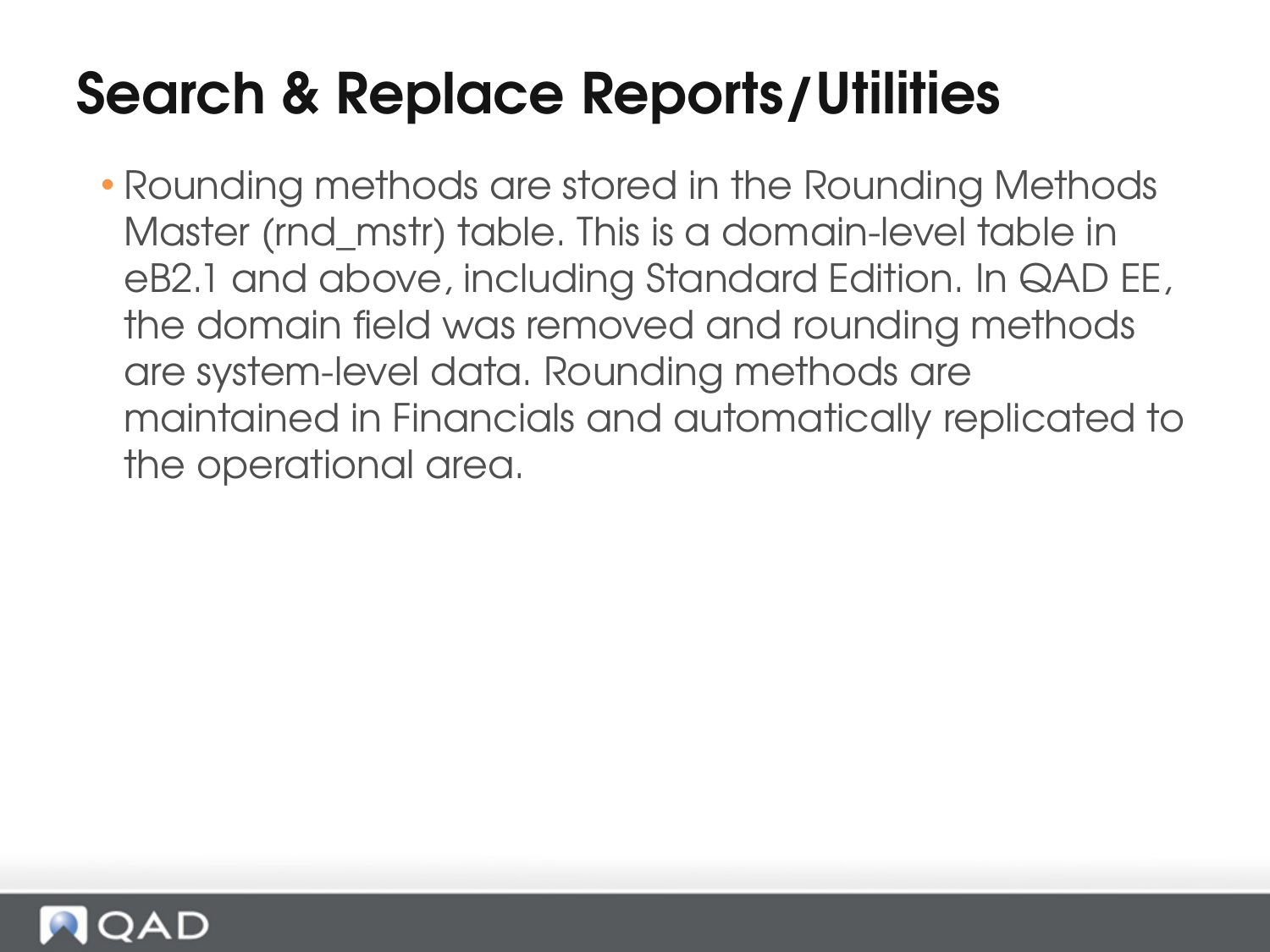

# Search & Replace Reports/Utilities
Rounding methods are stored in the Rounding Methods Master (rnd_mstr) table. This is a domain-level table in eB2.1 and above, including Standard Edition. In QAD EE, the domain field was removed and rounding methods are system-level data. Rounding methods are maintained in Financials and automatically replicated to the operational area.